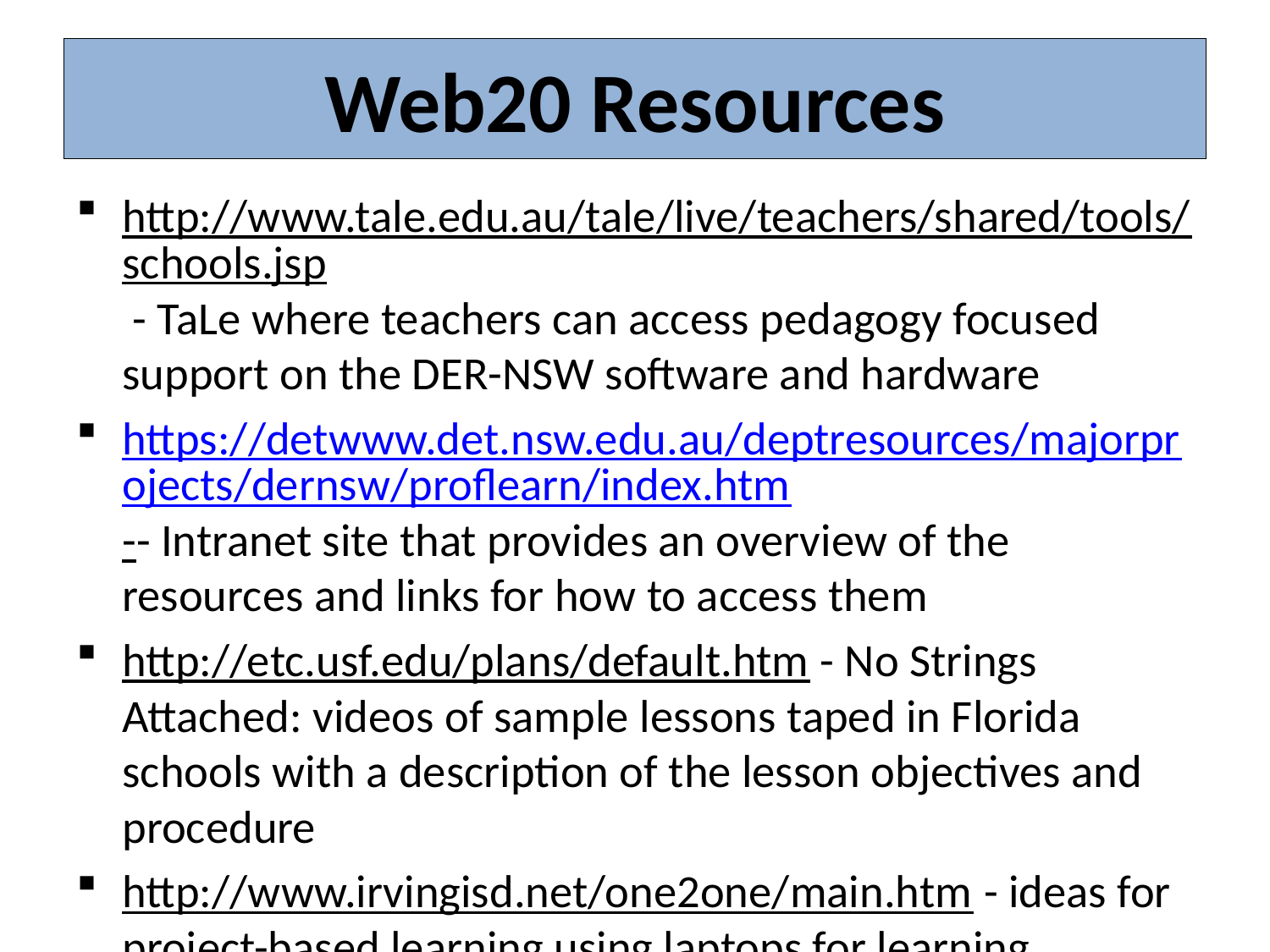

# Web20 Resources
http://www.tale.edu.au/tale/live/teachers/shared/tools/schools.jsp - TaLe where teachers can access pedagogy focused support on the DER-NSW software and hardware
https://detwww.det.nsw.edu.au/deptresources/majorprojects/dernsw/proflearn/index.htm-- Intranet site that provides an overview of the resources and links for how to access them
http://etc.usf.edu/plans/default.htm - No Strings Attached: videos of sample lessons taped in Florida schools with a description of the lesson objectives and procedure
http://www.irvingisd.net/one2one/main.htm - ideas for project-based learning using laptops for learning